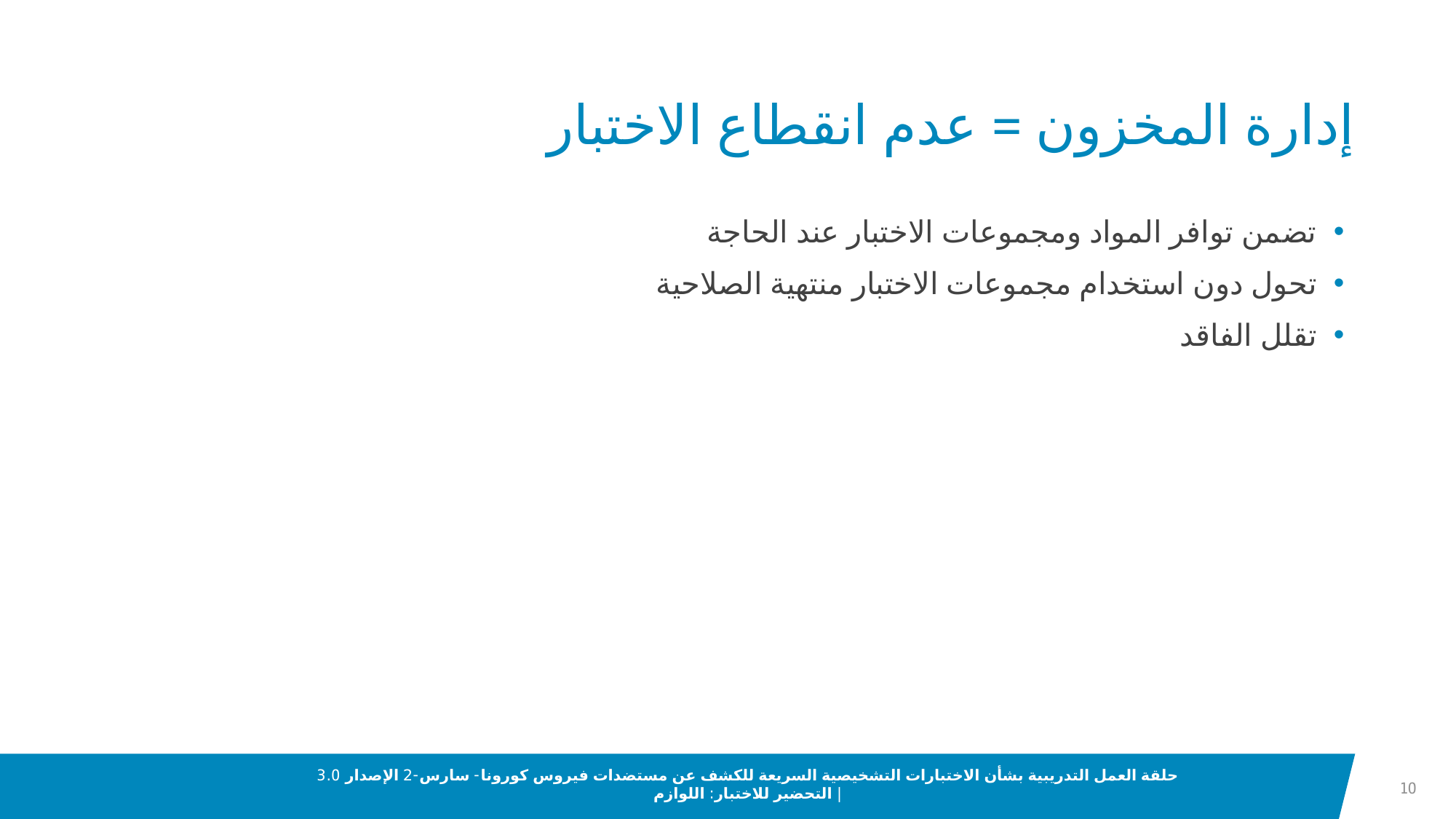

# إدارة المخزون = عدم انقطاع الاختبار
تضمن توافر المواد ومجموعات الاختبار عند الحاجة
تحول دون استخدام مجموعات الاختبار منتهية الصلاحية
تقلل الفاقد

حلقة العمل التدريبية بشأن الاختبارات التشخيصية السريعة للكشف عن مستضدات فيروس كورونا- سارس-2 الإصدار 3.0 | التحضير للاختبار: اللوازم
10